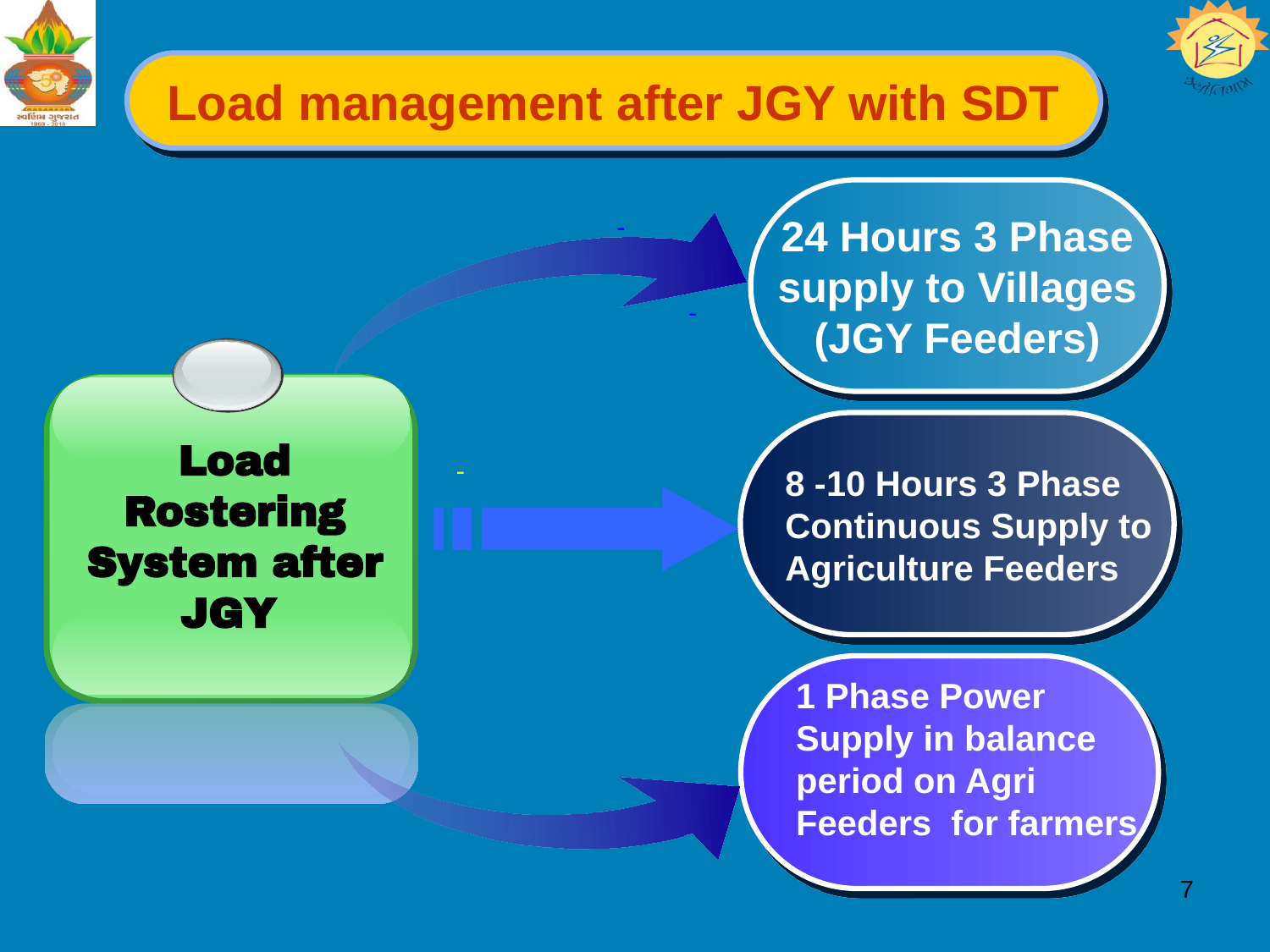

Load management after JGY with SDT
24 Hours 3 Phase
supply to Villages
(JGY Feeders)
-

-

Load Rostering System after JGY

8 -10 Hours 3 Phase
Continuous Supply to
Agriculture Feeders
-

1 Phase Power
Supply in balance period on Agri
Feeders  for farmers

7